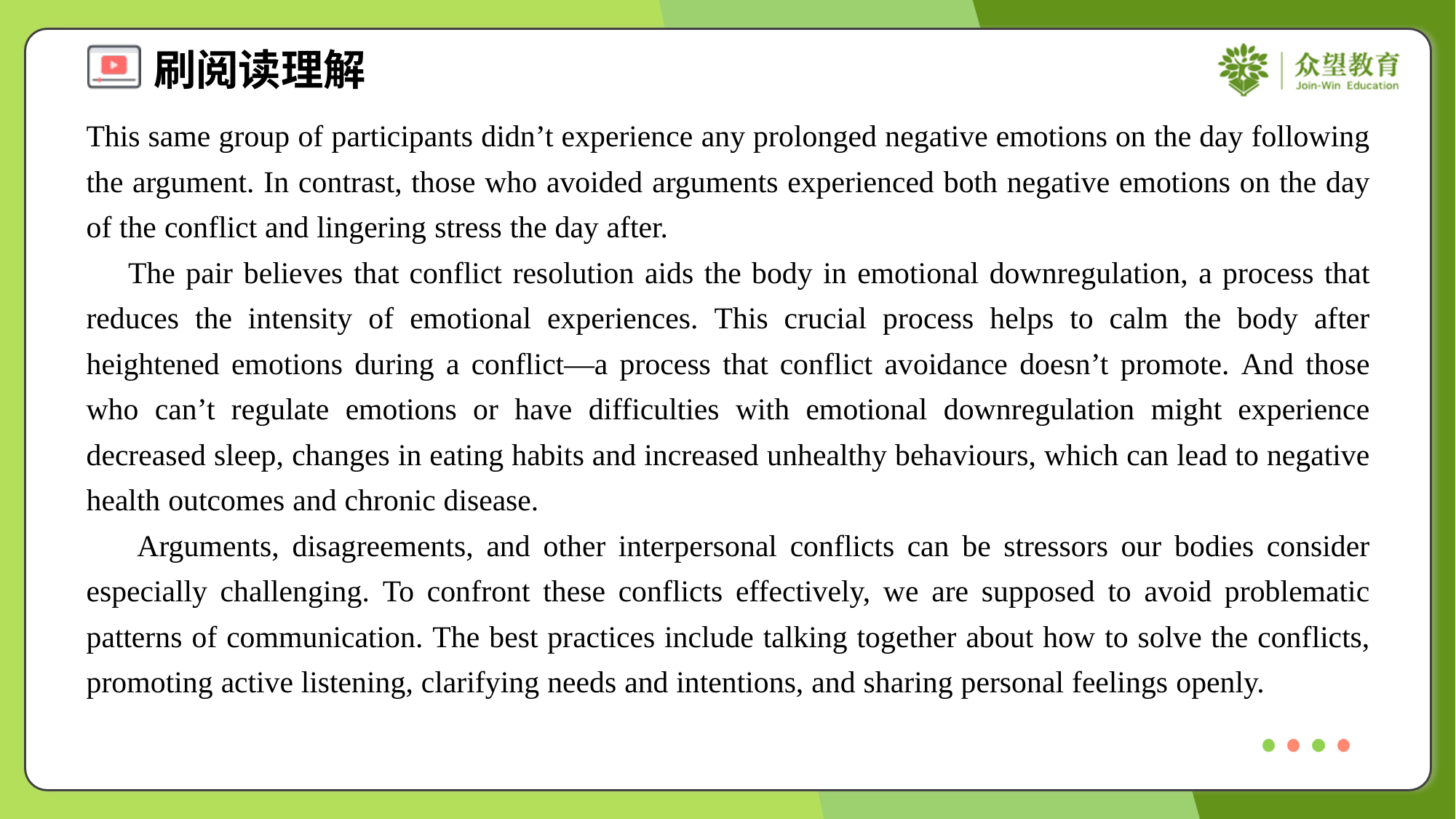

This same group of participants didn’t experience any prolonged negative emotions on the day following the argument. In contrast, those who avoided arguments experienced both negative emotions on the day of the conflict and lingering stress the day after.
    The pair believes that conflict resolution aids the body in emotional downregulation, a process that reduces the intensity of emotional experiences. This crucial process helps to calm the body after heightened emotions during a conflict—a process that conflict avoidance doesn’t promote. And those who can’t regulate emotions or have difficulties with emotional downregulation might experience decreased sleep, changes in eating habits and increased unhealthy behaviours, which can lead to negative health outcomes and chronic disease.
    Arguments, disagreements, and other interpersonal conflicts can be stressors our bodies consider especially challenging. To confront these conflicts effectively, we are supposed to avoid problematic patterns of communication. The best practices include talking together about how to solve the conflicts, promoting active listening, clarifying needs and intentions, and sharing personal feelings openly.